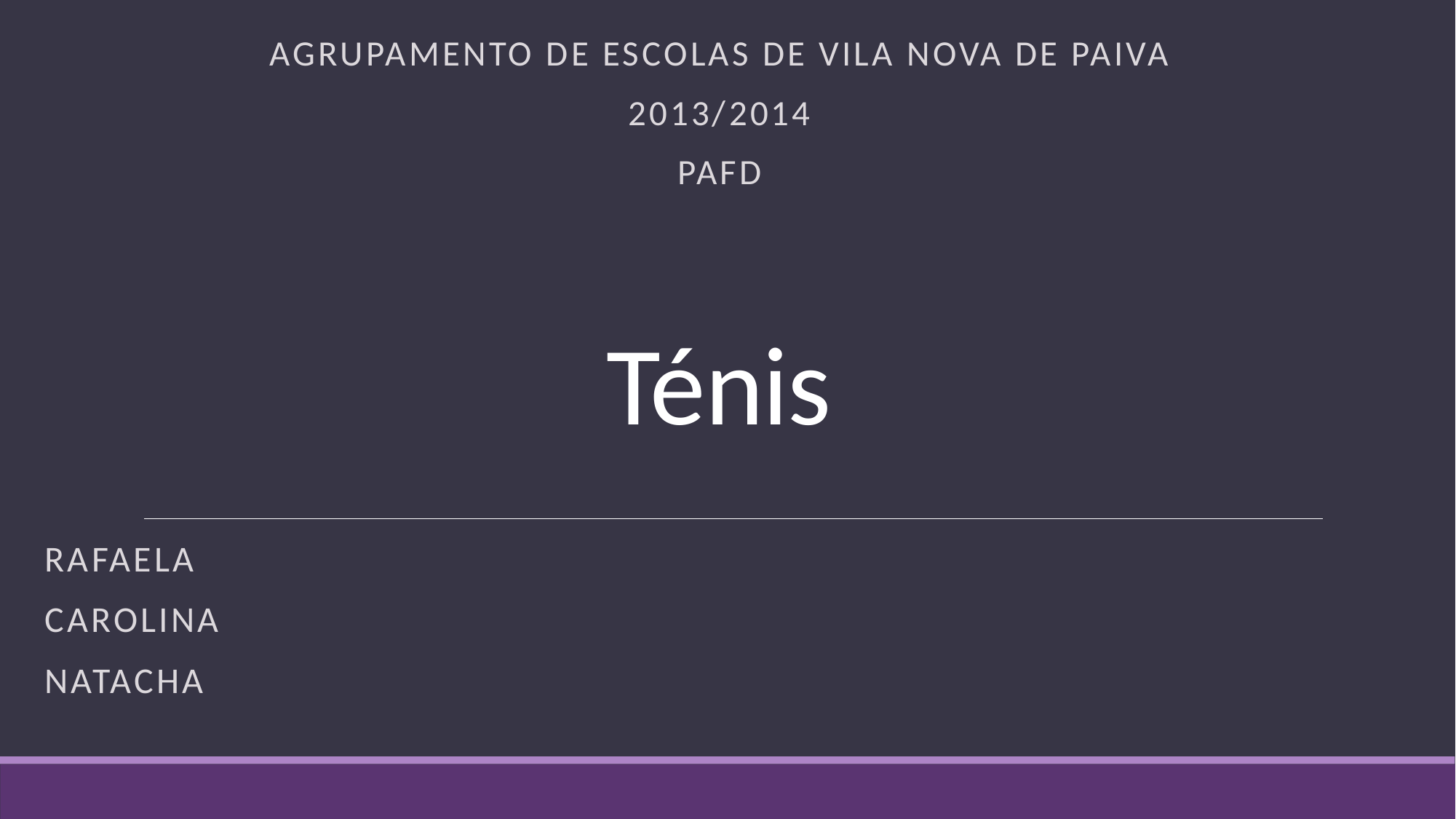

Agrupamento de Escolas de vila nova de Paiva
2013/2014
PAfd
# Ténis
Rafaela
Carolina
Natacha